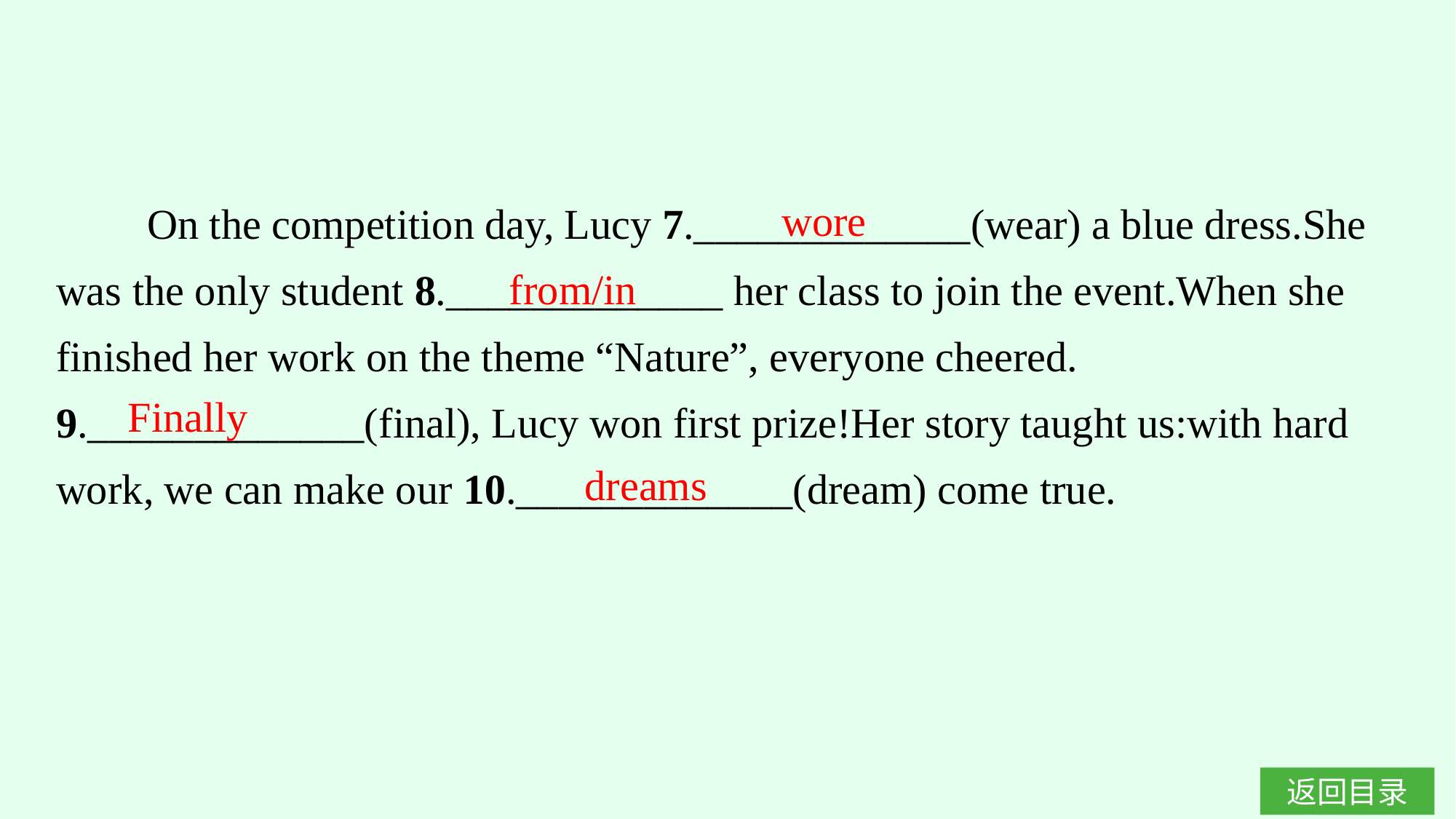

On the competition day, Lucy 7._____________(wear) a blue dress.She was the only student 8._____________ her class to join the event.When she finished her work on the theme “Nature”, everyone cheered. 9._____________(final), Lucy won first prize!Her story taught us:with hard work, we can make our 10._____________(dream) come true.
wore
from/in
Finally
dreams